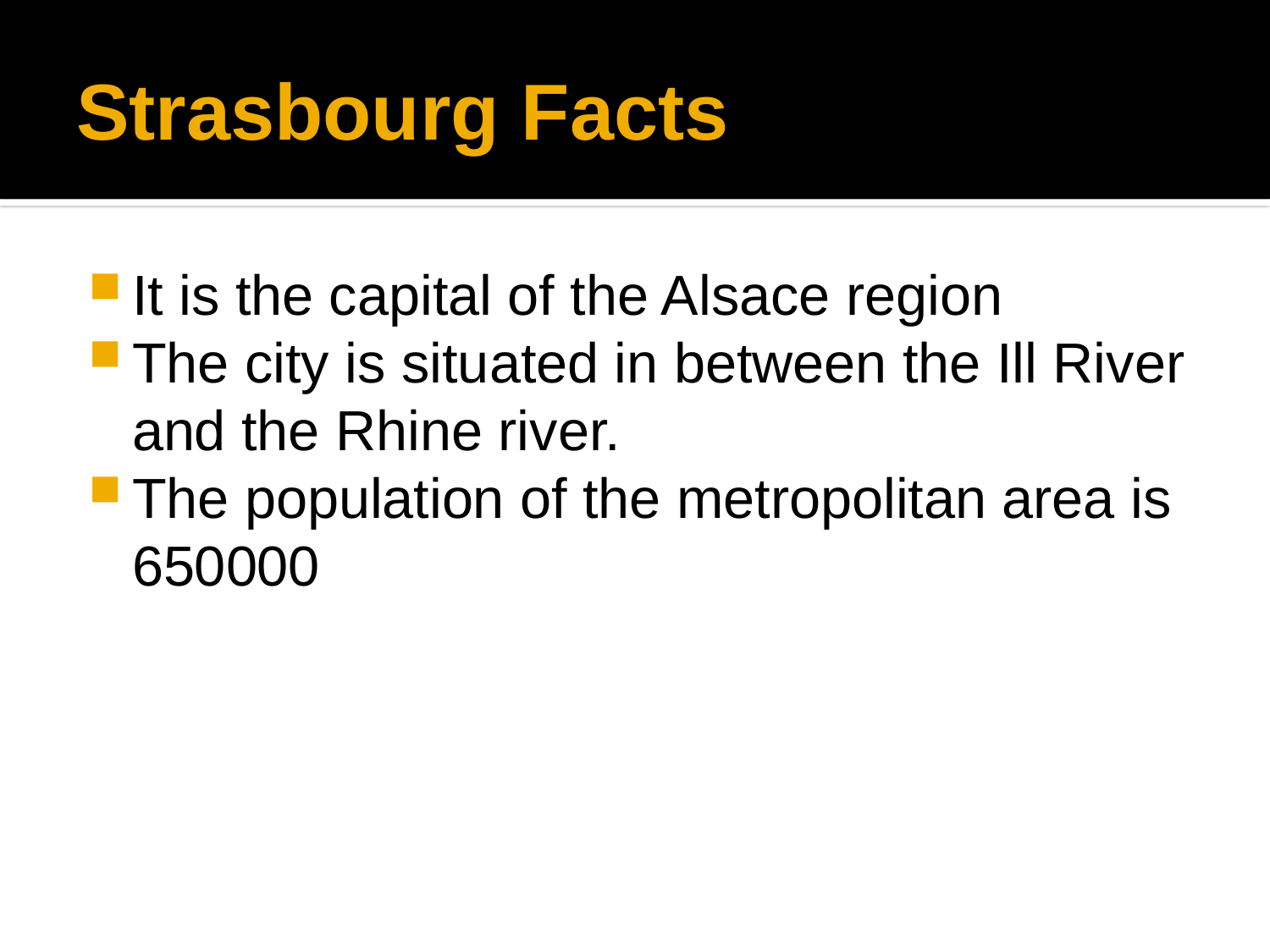

# Strasbourg Facts
It is the capital of the Alsace region
The city is situated in between the Ill River and the Rhine river.
The population of the metropolitan area is 650000